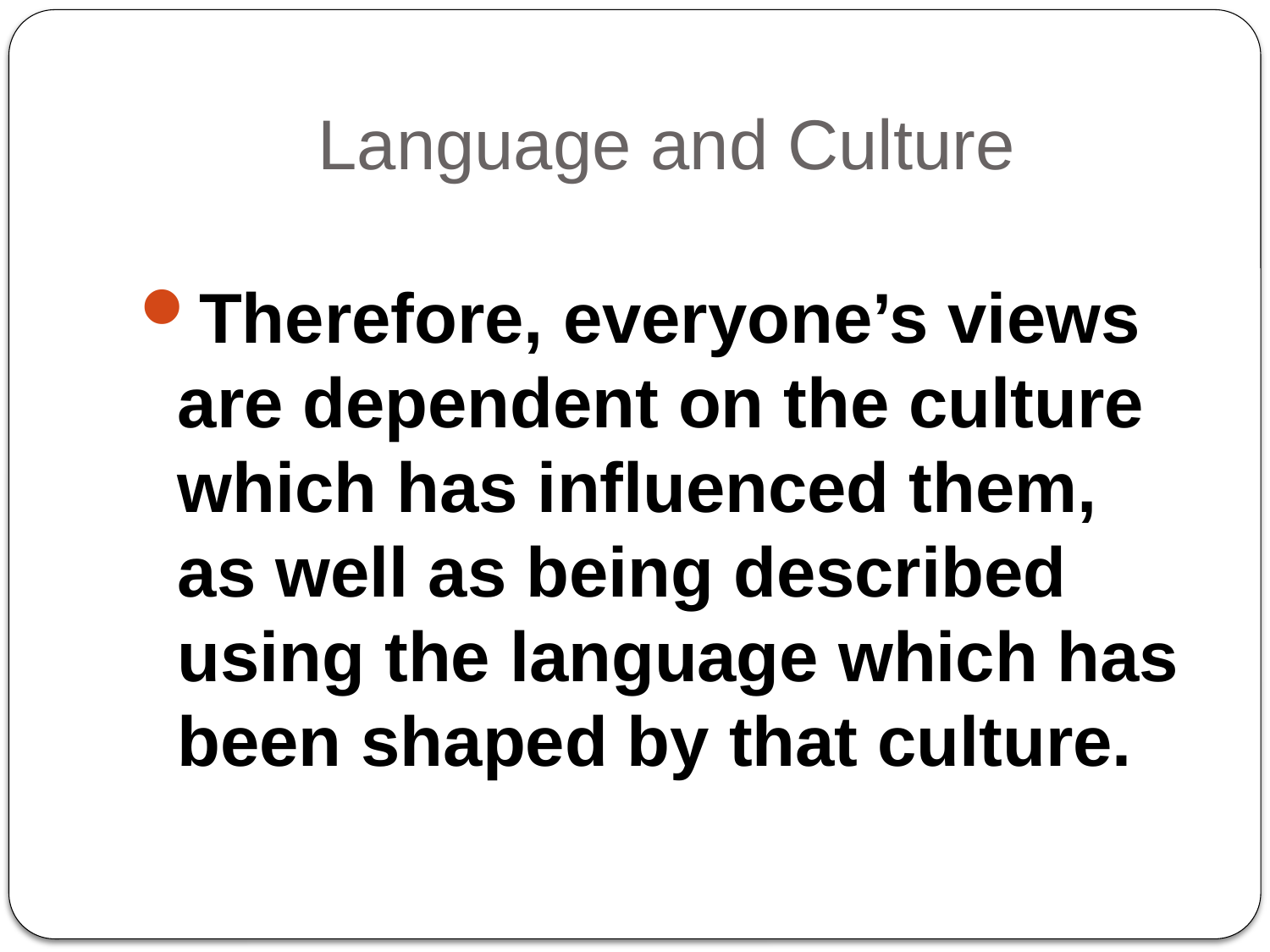

# Language and Culture

Therefore, everyone’s views are dependent on the culture which has influenced them, as well as being described using the language which has been shaped by that culture.